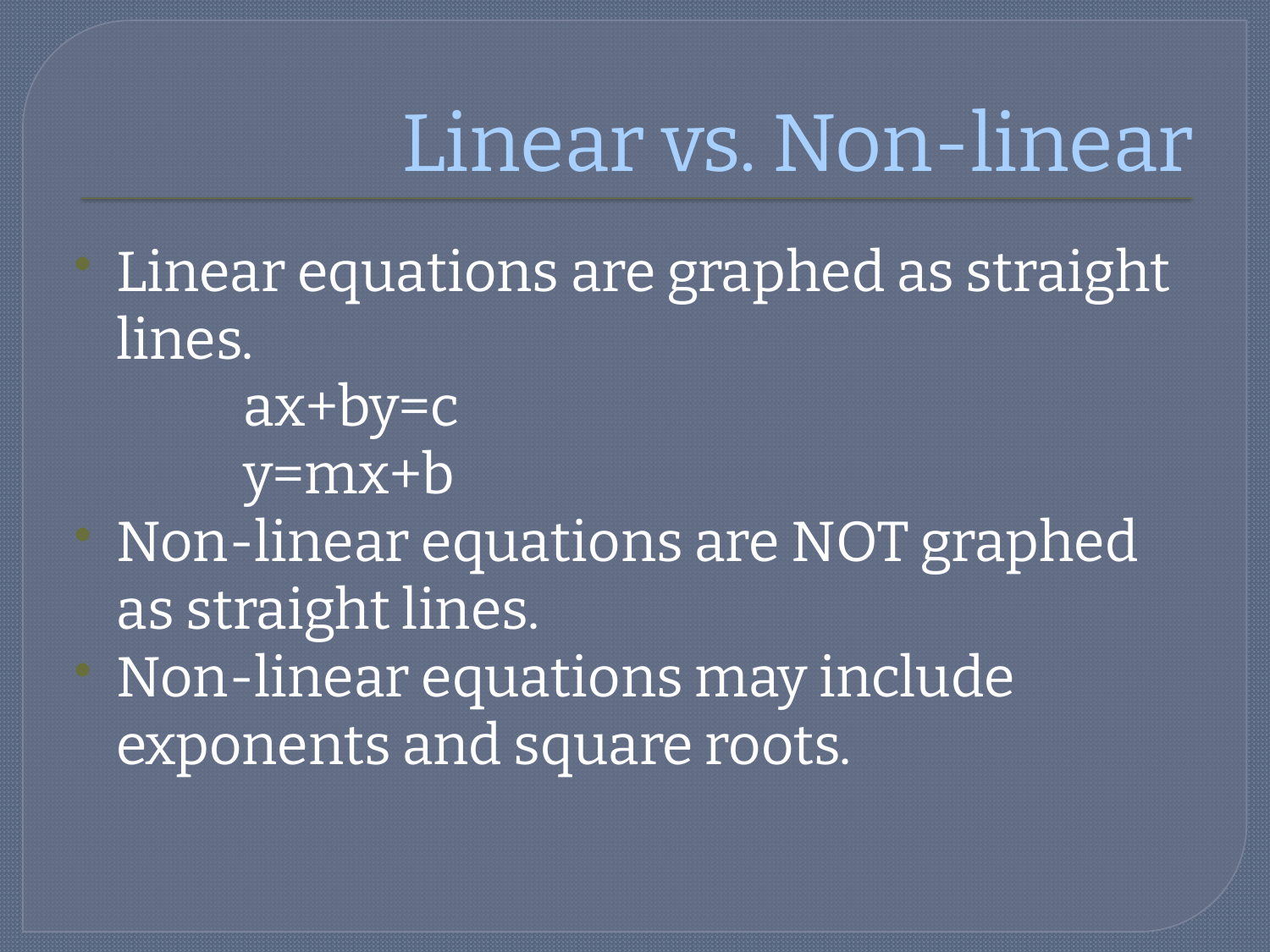

# Linear vs. Non-linear
Linear equations are graphed as straight lines.
		ax+by=c
		y=mx+b
Non-linear equations are NOT graphed as straight lines.
Non-linear equations may include exponents and square roots.